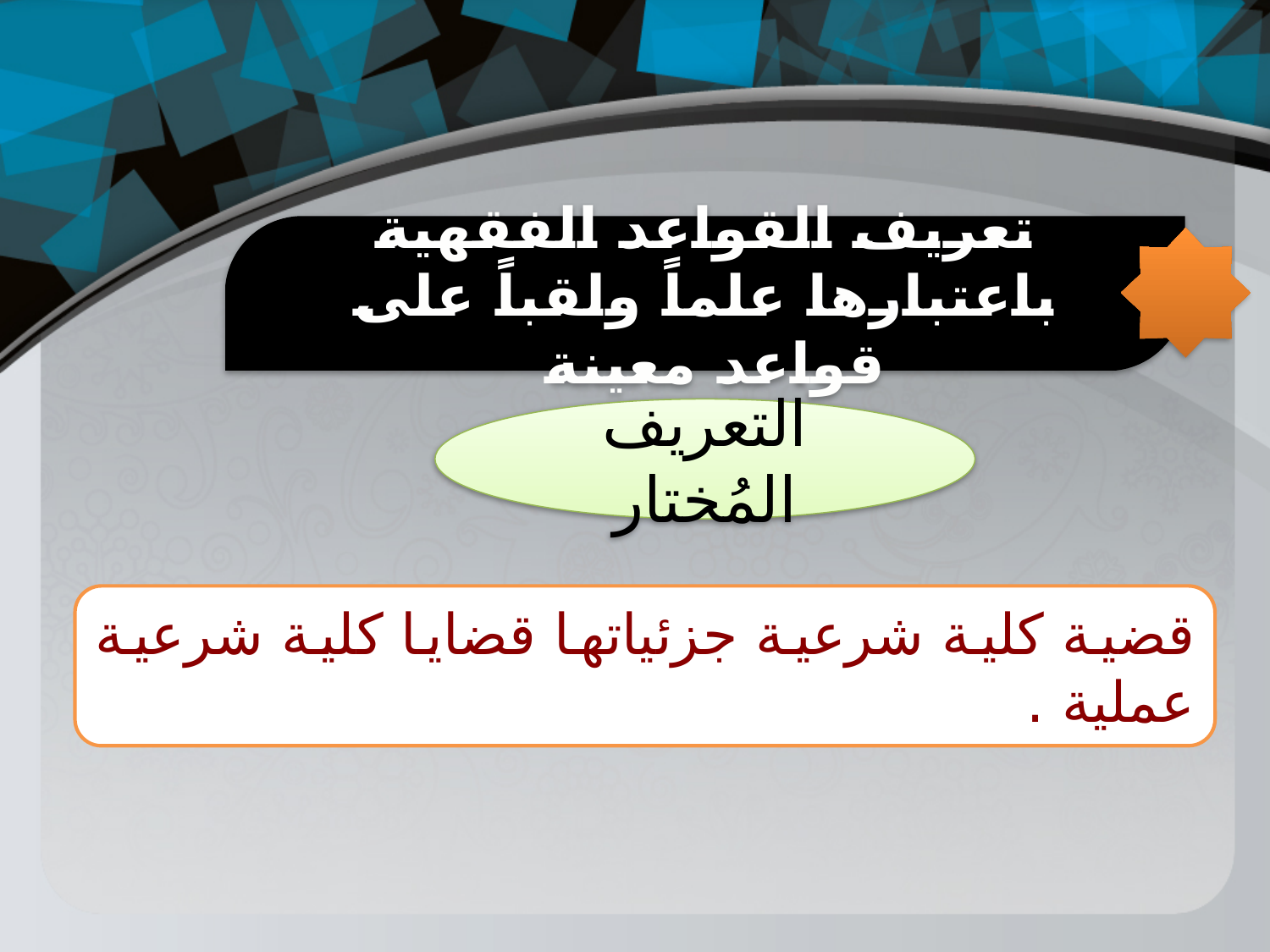

تعريف القواعد الفقهية باعتبارها علماً ولقباً على قواعد معينة

التعريف المُختار
قضية كلية شرعية جزئياتها قضايا كلية شرعية عملية .